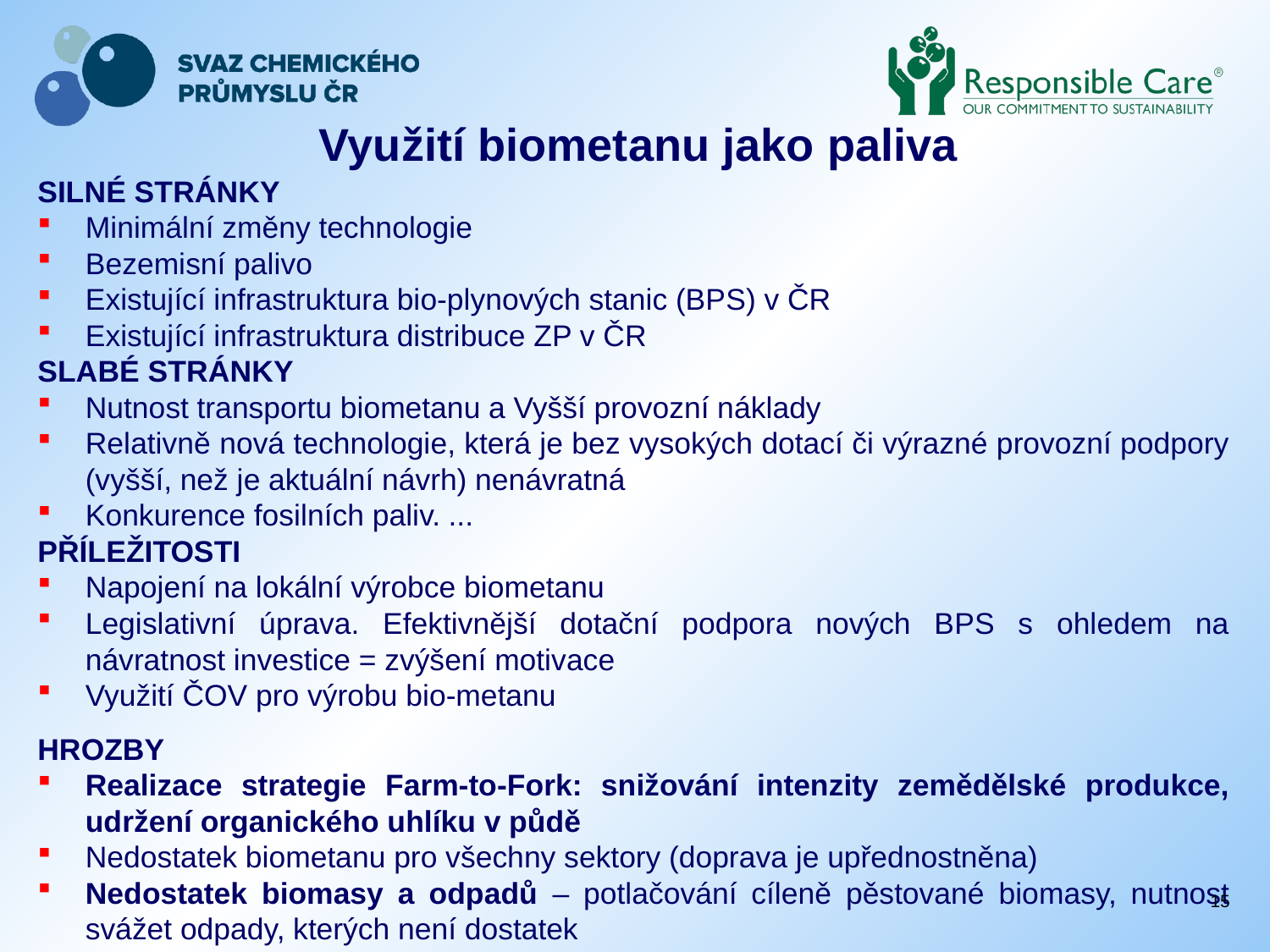

# Využití biometanu jako paliva
SILNÉ STRÁNKY
Minimální změny technologie
Bezemisní palivo
Existující infrastruktura bio-plynových stanic (BPS) v ČR
Existující infrastruktura distribuce ZP v ČR
SLABÉ STRÁNKY
Nutnost transportu biometanu a Vyšší provozní náklady
Relativně nová technologie, která je bez vysokých dotací či výrazné provozní podpory (vyšší, než je aktuální návrh) nenávratná
Konkurence fosilních paliv. ...
PŘÍLEŽITOSTI
Napojení na lokální výrobce biometanu
Legislativní úprava. Efektivnější dotační podpora nových BPS s ohledem na návratnost investice = zvýšení motivace
Využití ČOV pro výrobu bio-metanu
HROZBY
Realizace strategie Farm-to-Fork: snižování intenzity zemědělské produkce, udržení organického uhlíku v půdě
Nedostatek biometanu pro všechny sektory (doprava je upřednostněna)
Nedostatek biomasy a odpadů – potlačování cíleně pěstované biomasy, nutnost svážet odpady, kterých není dostatek
15